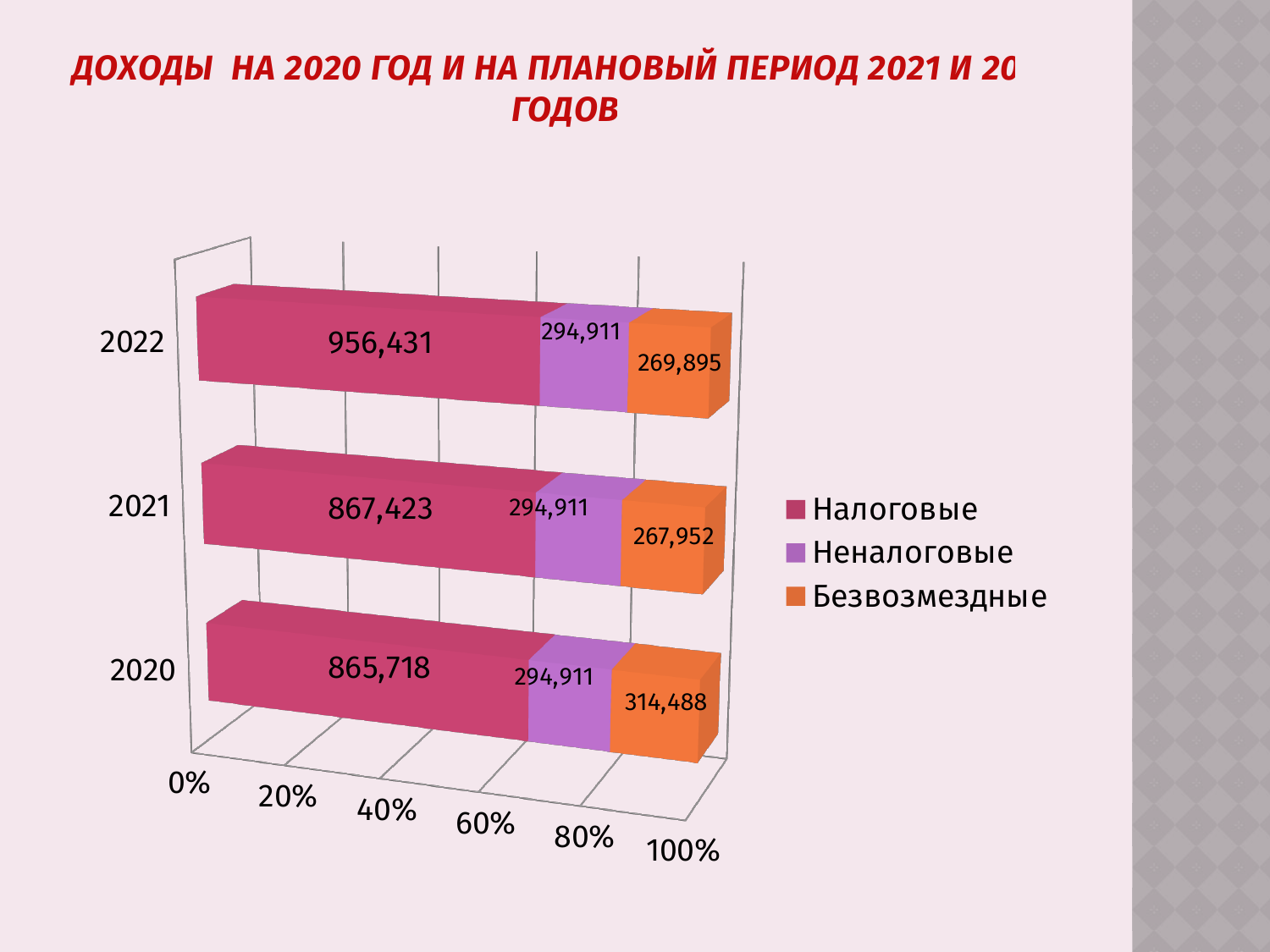

# Доходы  на 2020 год и на плановый период 2021 и 2022 годов

[unsupported chart]